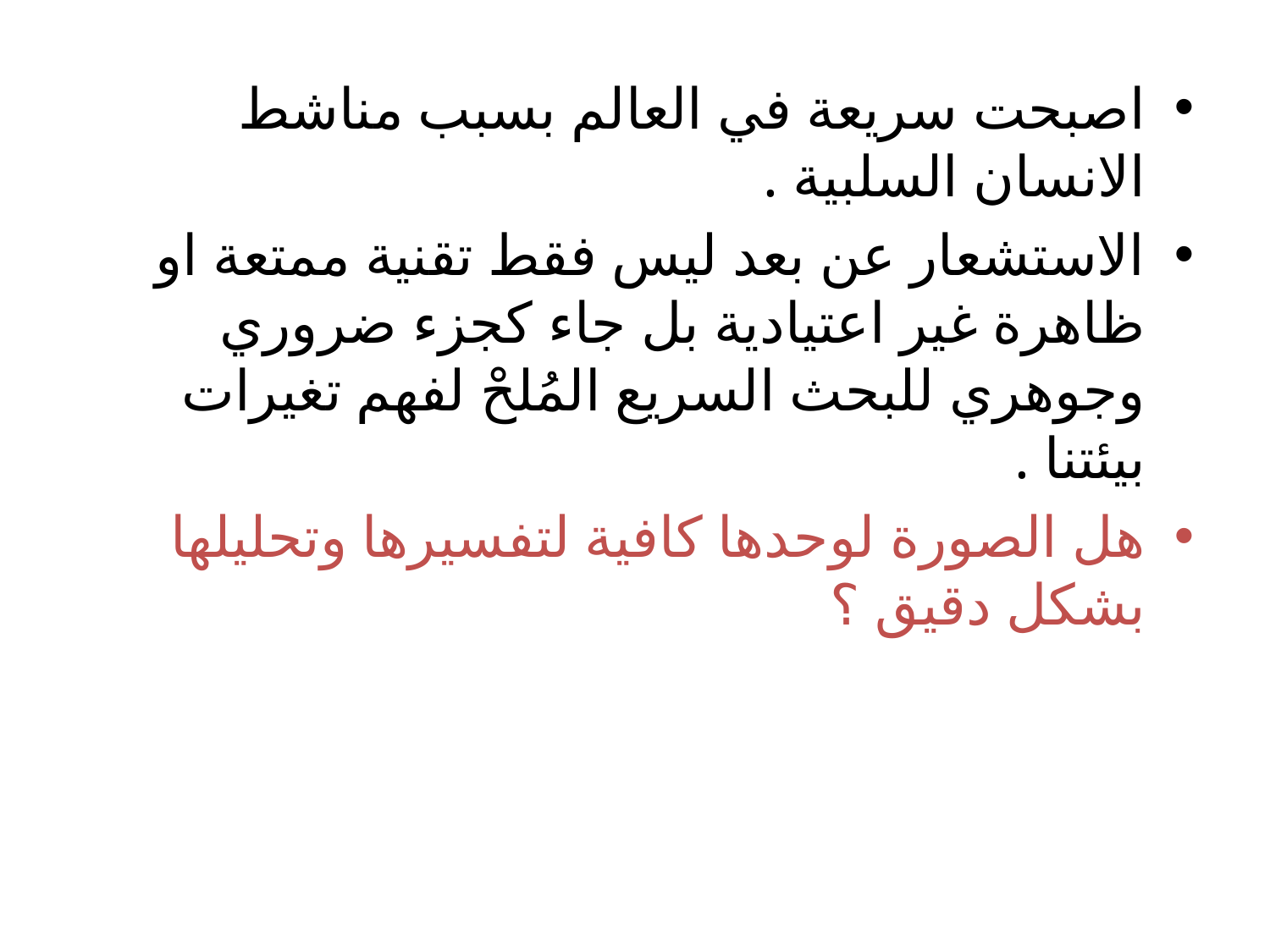

اصبحت سريعة في العالم بسبب مناشط الانسان السلبية .
الاستشعار عن بعد ليس فقط تقنية ممتعة او ظاهرة غير اعتيادية بل جاء كجزء ضروري وجوهري للبحث السريع المُلحْ لفهم تغيرات بيئتنا .
هل الصورة لوحدها كافية لتفسيرها وتحليلها بشكل دقيق ؟